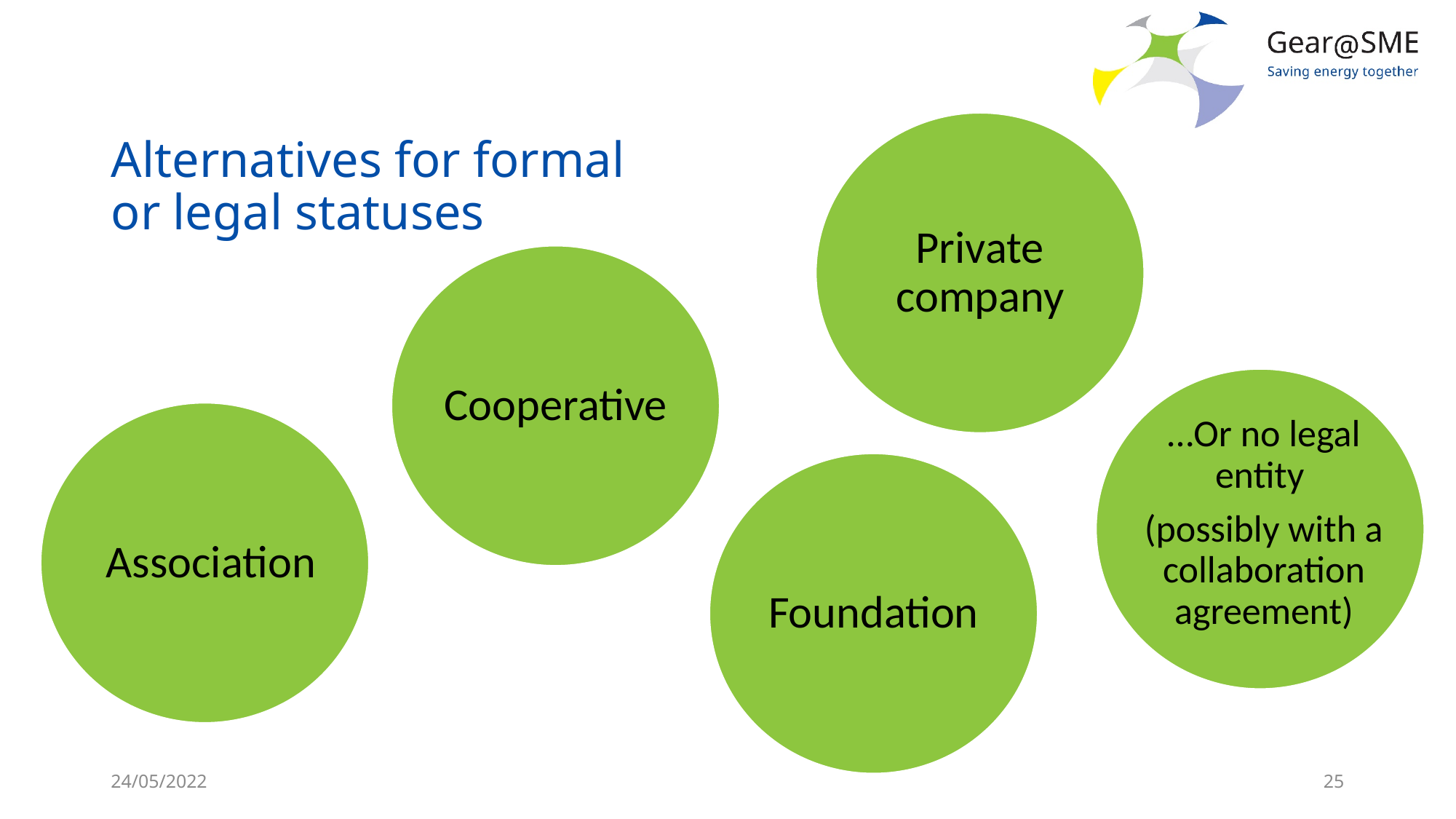

# Alternatives for formal or legal statuses

Private company

Cooperative

…Or no legal entity
(possibly with a collaboration agreement)

Association

Foundation

24/05/2022
25